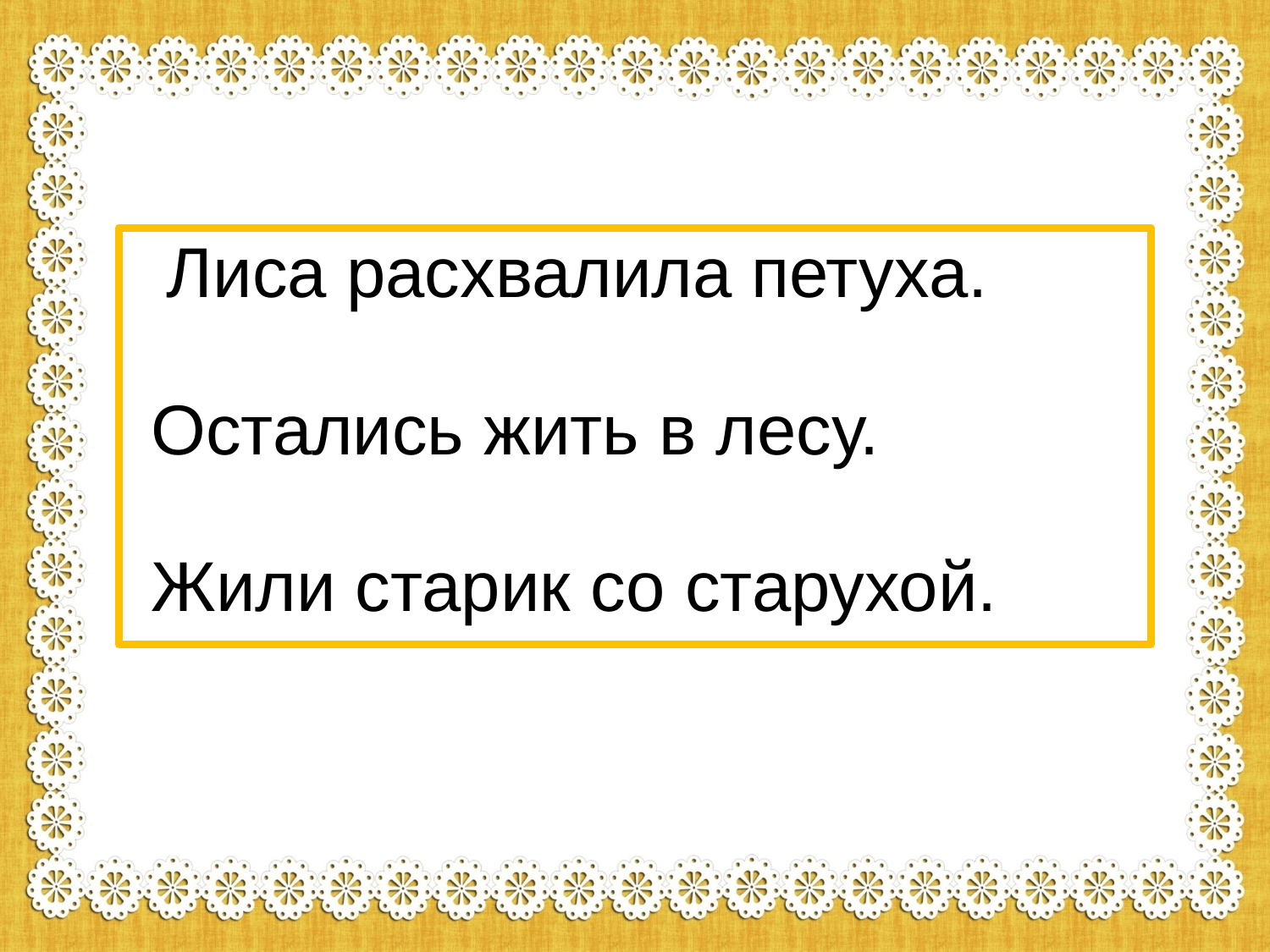

Лиса расхвалила петуха.
 Остались жить в лесу.
 Жили старик со старухой.